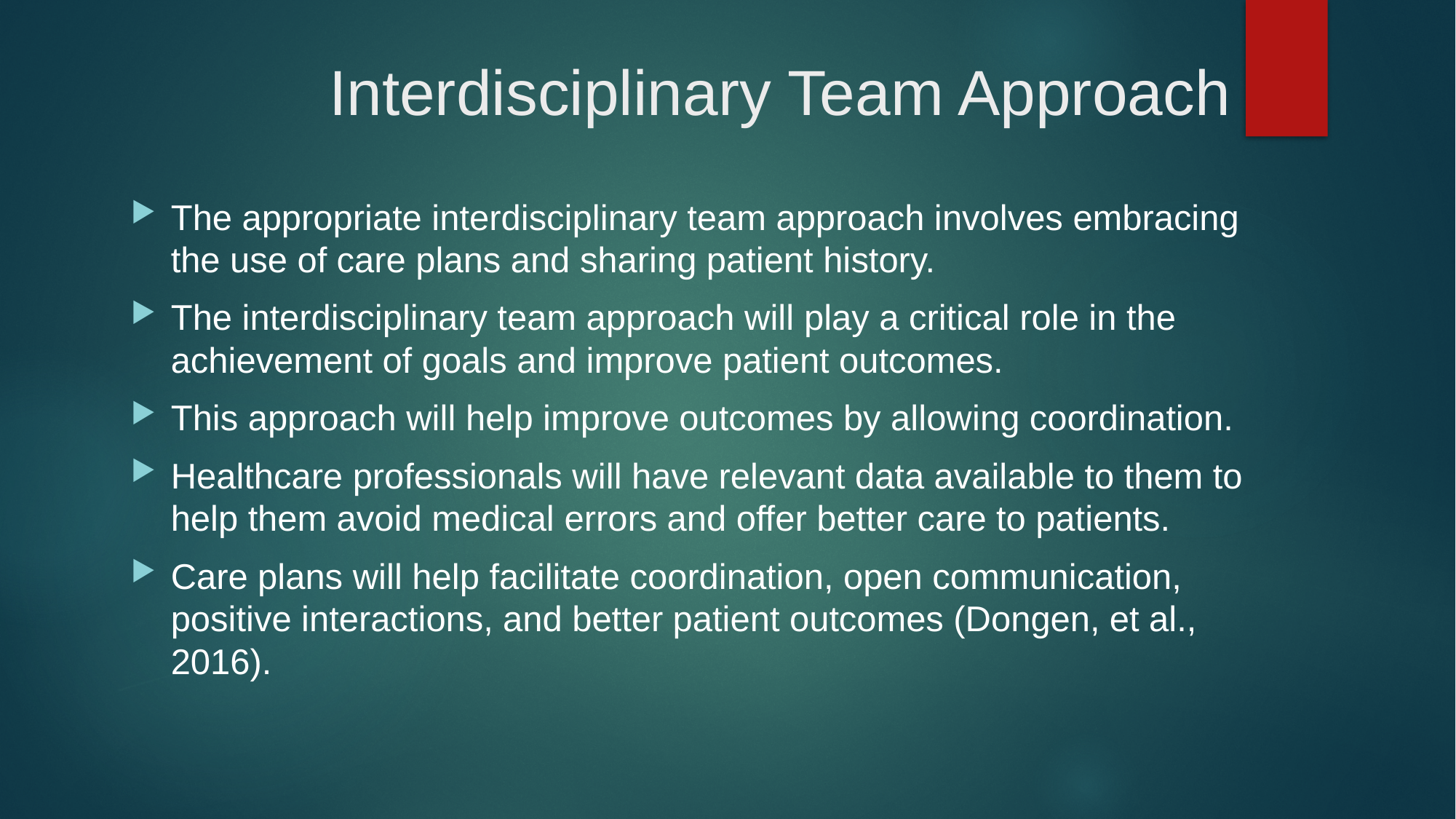

# Interdisciplinary Team Approach
The appropriate interdisciplinary team approach involves embracing the use of care plans and sharing patient history.
The interdisciplinary team approach will play a critical role in the achievement of goals and improve patient outcomes.
This approach will help improve outcomes by allowing coordination.
Healthcare professionals will have relevant data available to them to help them avoid medical errors and offer better care to patients.
Care plans will help facilitate coordination, open communication, positive interactions, and better patient outcomes (Dongen, et al., 2016).